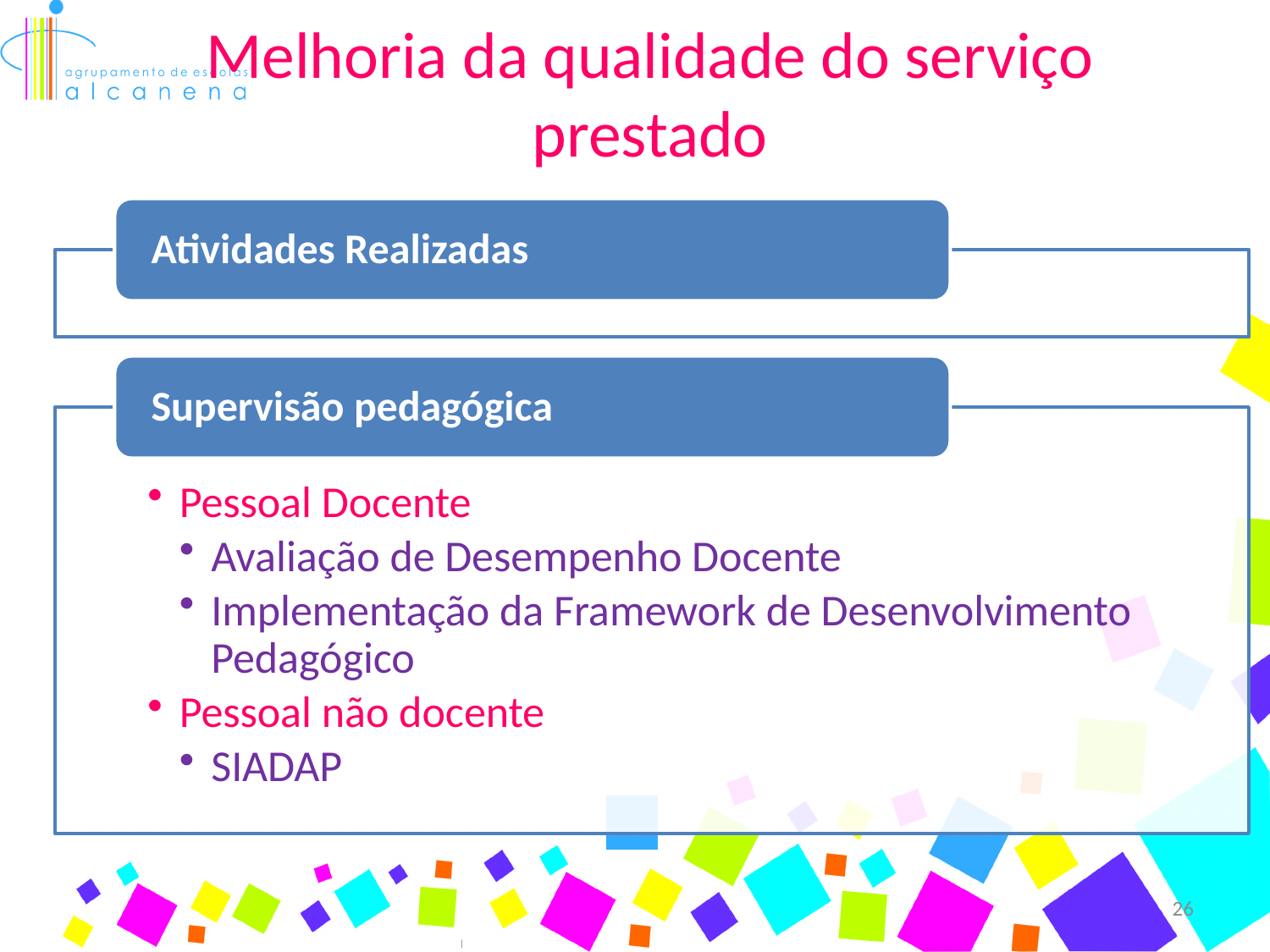

Melhoria da qualidade do serviço prestado
Atividades Realizadas
Pessoal Docente
Avaliação de Desempenho Docente
Implementação da Framework de Desenvolvimento Pedagógico
Pessoal não docente
SIADAP
Supervisão pedagógica
26